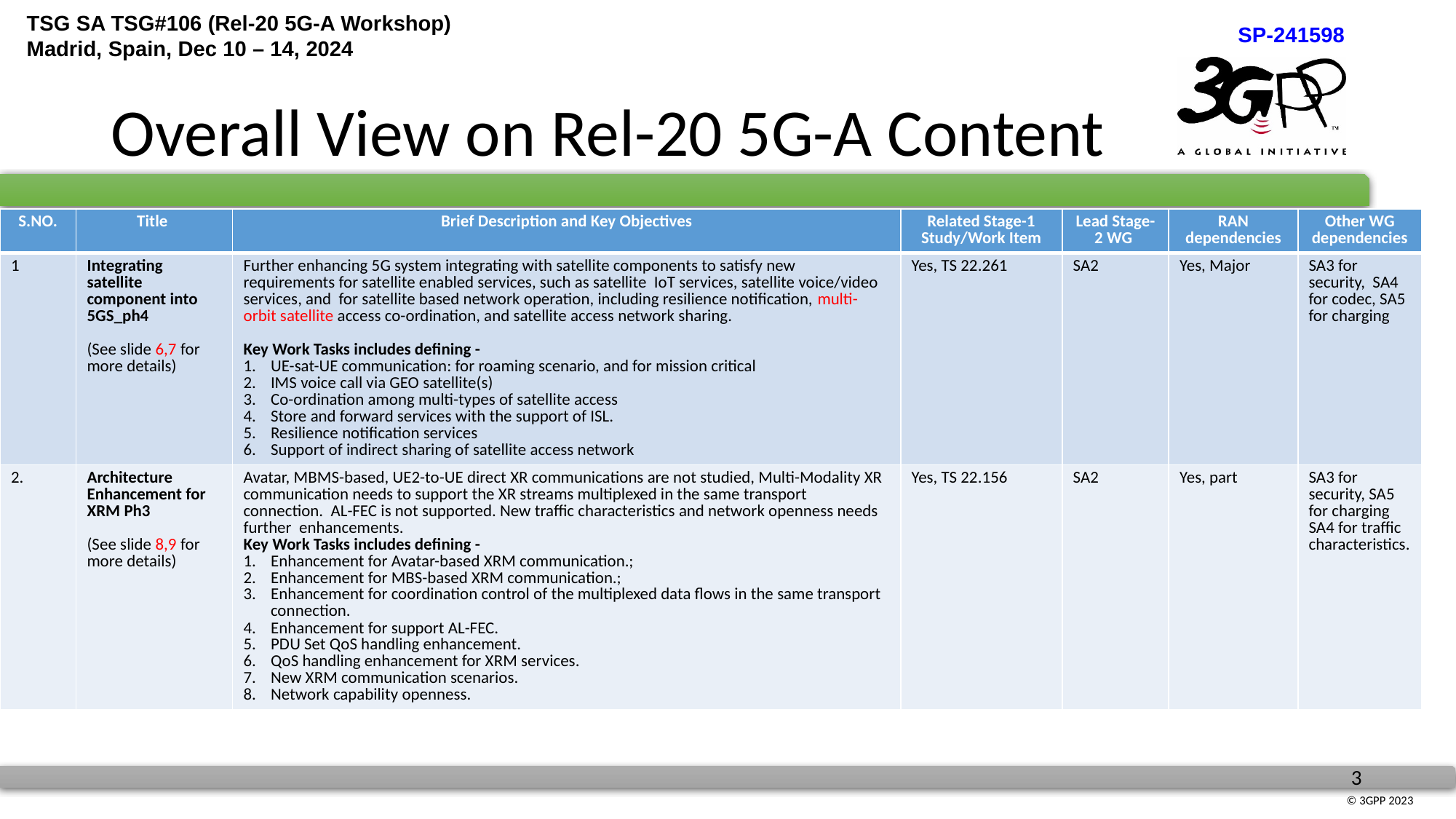

# Overall View on Rel-20 5G-A Content
| S.NO. | Title | Brief Description and Key Objectives | Related Stage-1 Study/Work Item | Lead Stage-2 WG | RAN dependencies | Other WG dependencies |
| --- | --- | --- | --- | --- | --- | --- |
| 1 | Integrating satellite component into 5GS\_ph4 (See slide 6,7 for more details) | Further enhancing 5G system integrating with satellite components to satisfy new requirements for satellite enabled services, such as satellite IoT services, satellite voice/video services, and for satellite based network operation, including resilience notification, multi-orbit satellite access co-ordination, and satellite access network sharing. Key Work Tasks includes defining - UE-sat-UE communication: for roaming scenario, and for mission critical IMS voice call via GEO satellite(s) Co-ordination among multi-types of satellite access Store and forward services with the support of ISL. Resilience notification services Support of indirect sharing of satellite access network | Yes, TS 22.261 | SA2 | Yes, Major | SA3 for security, SA4 for codec, SA5 for charging |
| 2. | Architecture Enhancement for XRM Ph3 (See slide 8,9 for more details) | Avatar, MBMS-based, UE2-to-UE direct XR communications are not studied, Multi-Modality XR communication needs to support the XR streams multiplexed in the same transport connection. AL-FEC is not supported. New traffic characteristics and network openness needs further enhancements. Key Work Tasks includes defining - Enhancement for Avatar-based XRM communication.; Enhancement for MBS-based XRM communication.; Enhancement for coordination control of the multiplexed data flows in the same transport connection. Enhancement for support AL-FEC. PDU Set QoS handling enhancement. QoS handling enhancement for XRM services. New XRM communication scenarios. Network capability openness. | Yes, TS 22.156 | SA2 | Yes, part | SA3 for security, SA5 for charging SA4 for traffic characteristics. |